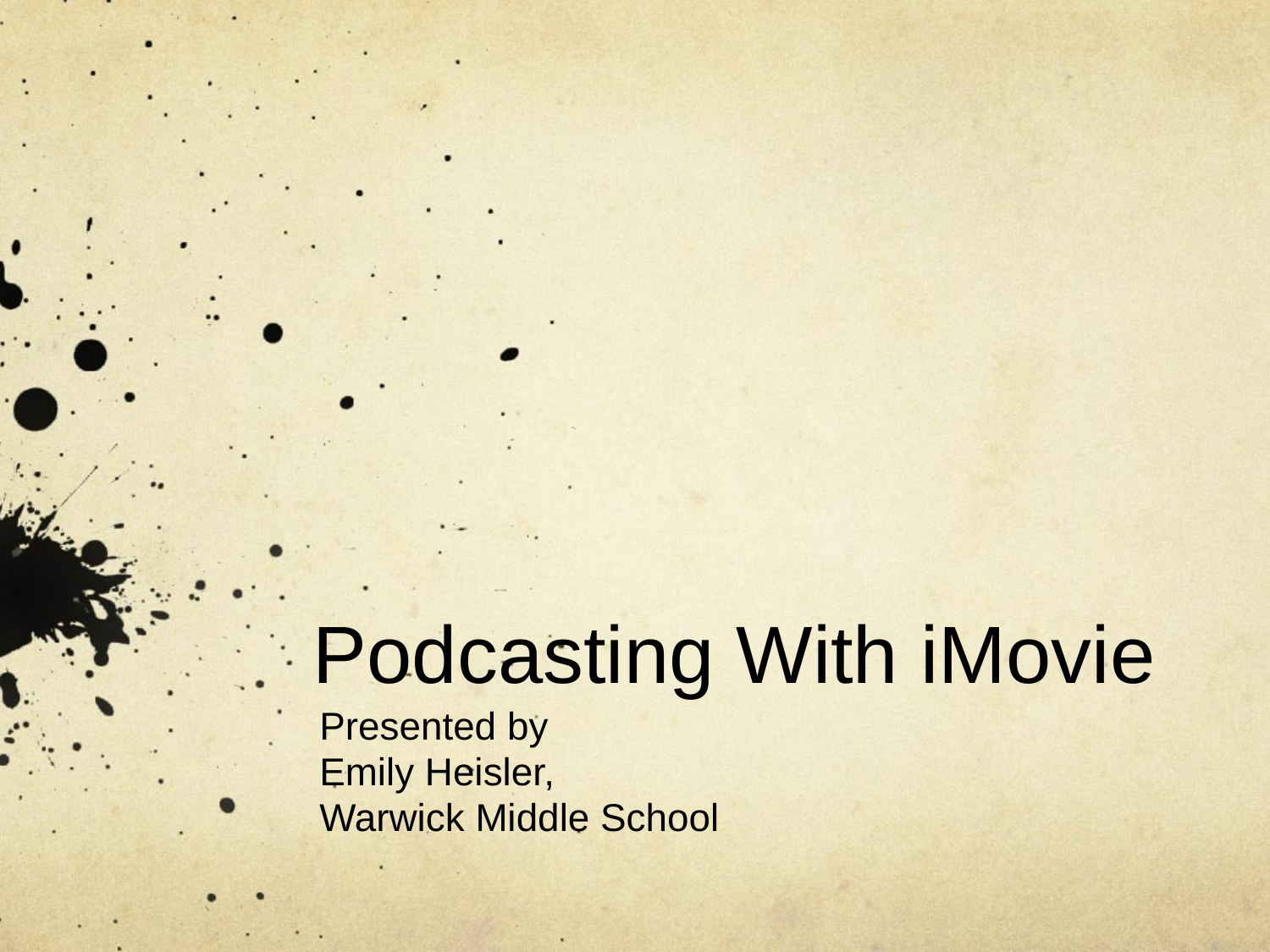

# Podcasting With iMovie
Presented by
Emily Heisler,
Warwick Middle School